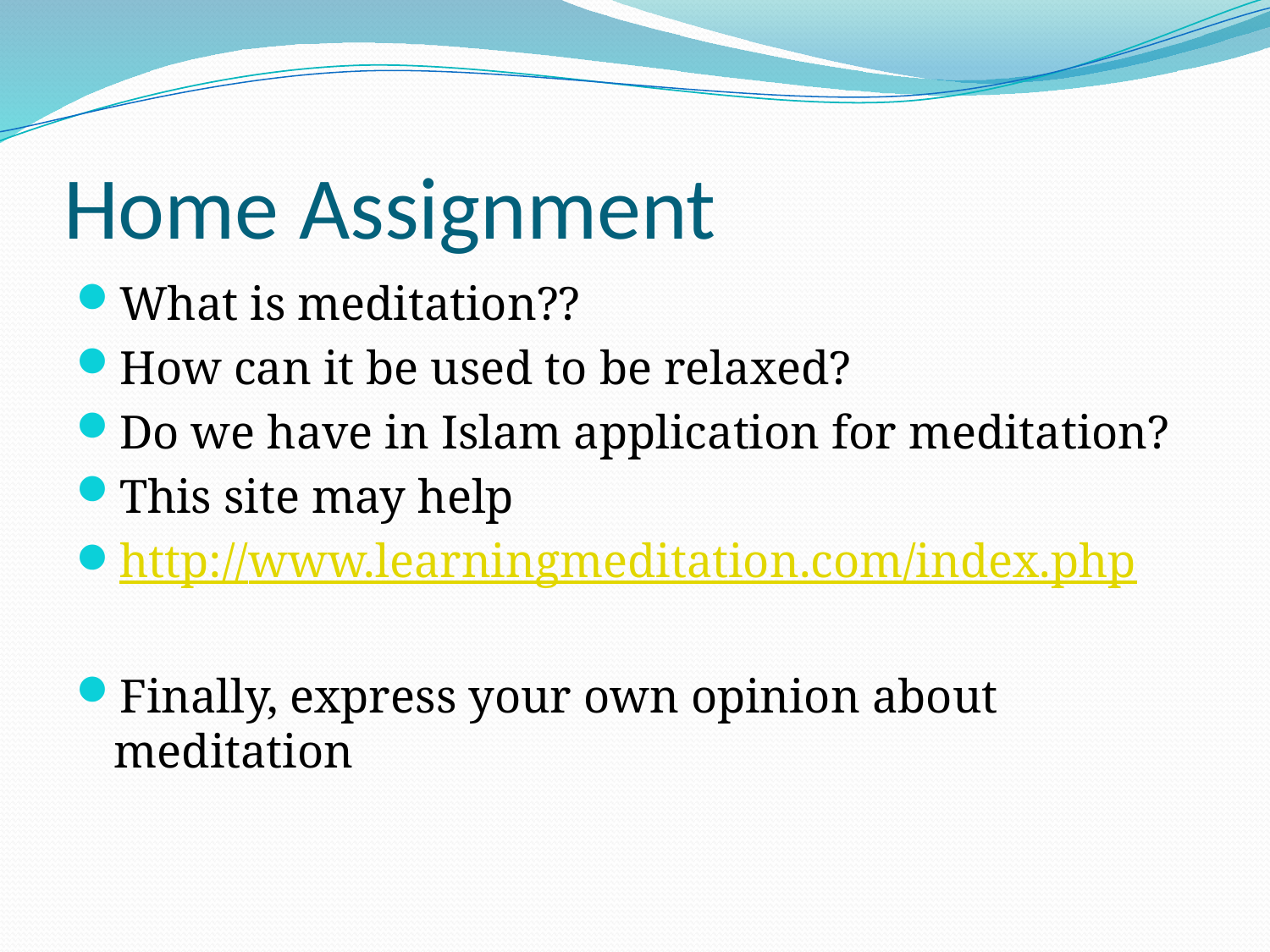

# Home Assignment
What is meditation??
How can it be used to be relaxed?
Do we have in Islam application for meditation?
This site may help
http://www.learningmeditation.com/index.php

Finally, express your own opinion about meditation